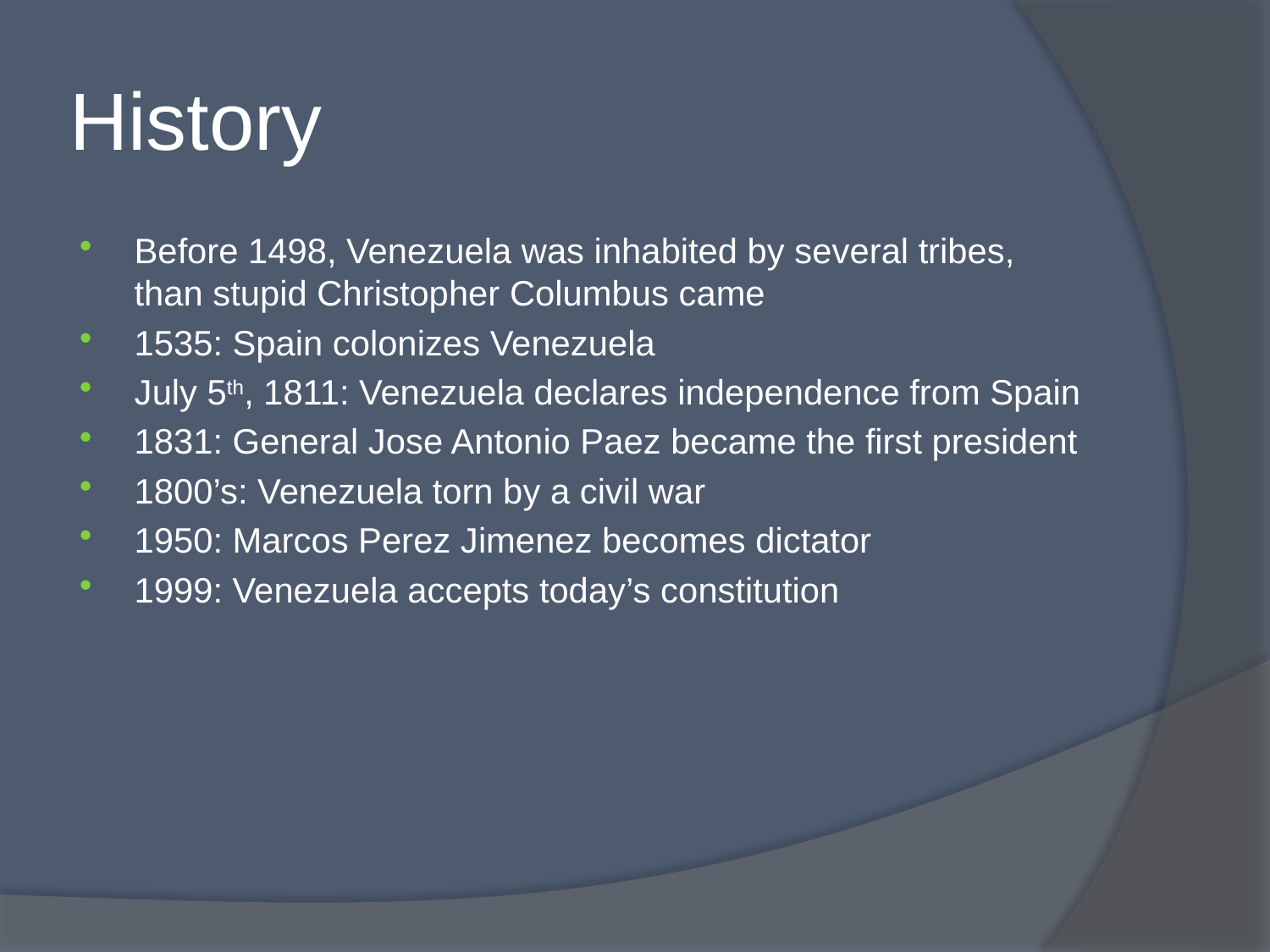

# History
Before 1498, Venezuela was inhabited by several tribes, than stupid Christopher Columbus came
1535: Spain colonizes Venezuela
July 5th, 1811: Venezuela declares independence from Spain
1831: General Jose Antonio Paez became the first president
1800’s: Venezuela torn by a civil war
1950: Marcos Perez Jimenez becomes dictator
1999: Venezuela accepts today’s constitution